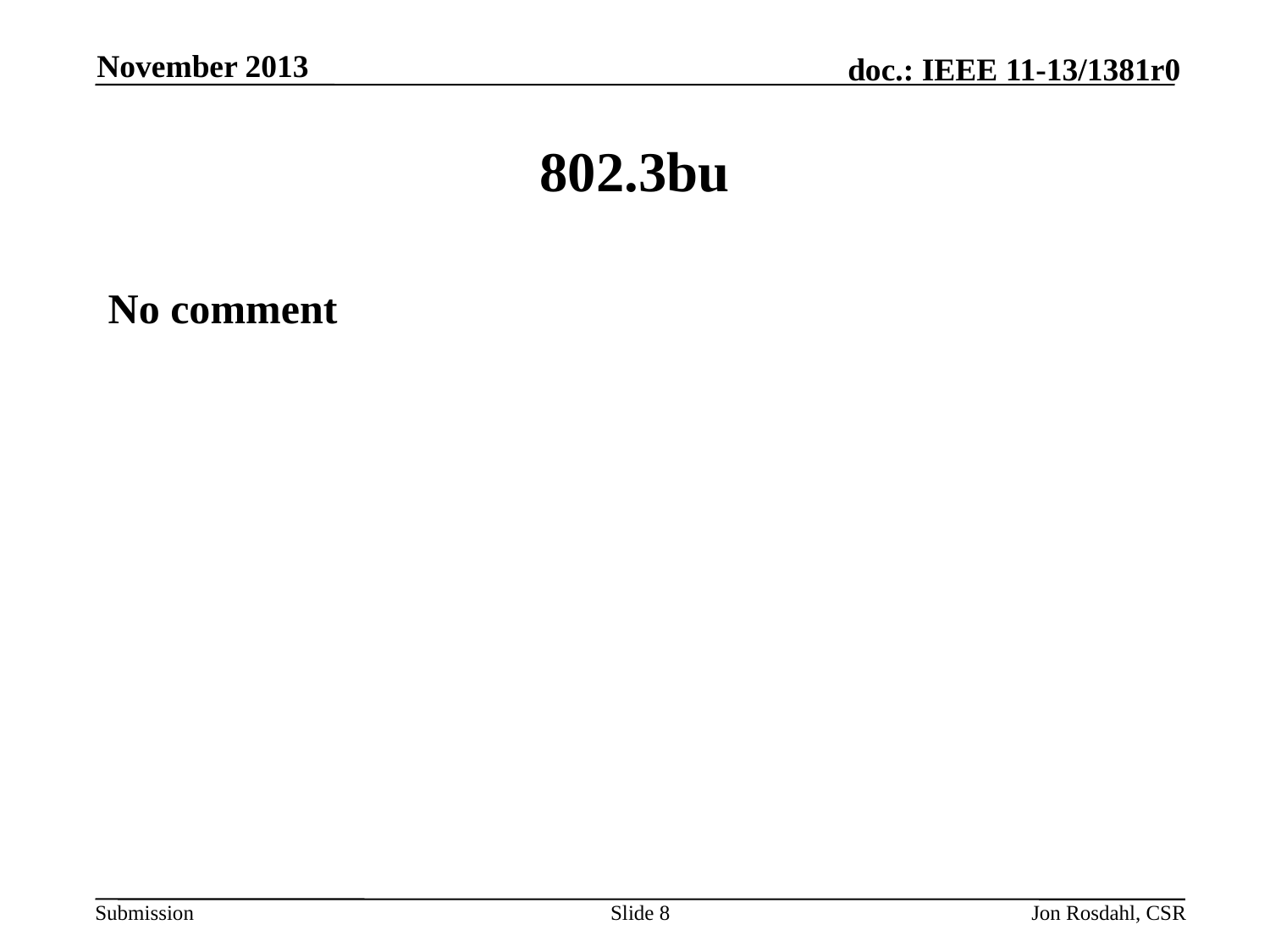

November 2013
# 802.3bu
No comment
Slide 8
Jon Rosdahl, CSR